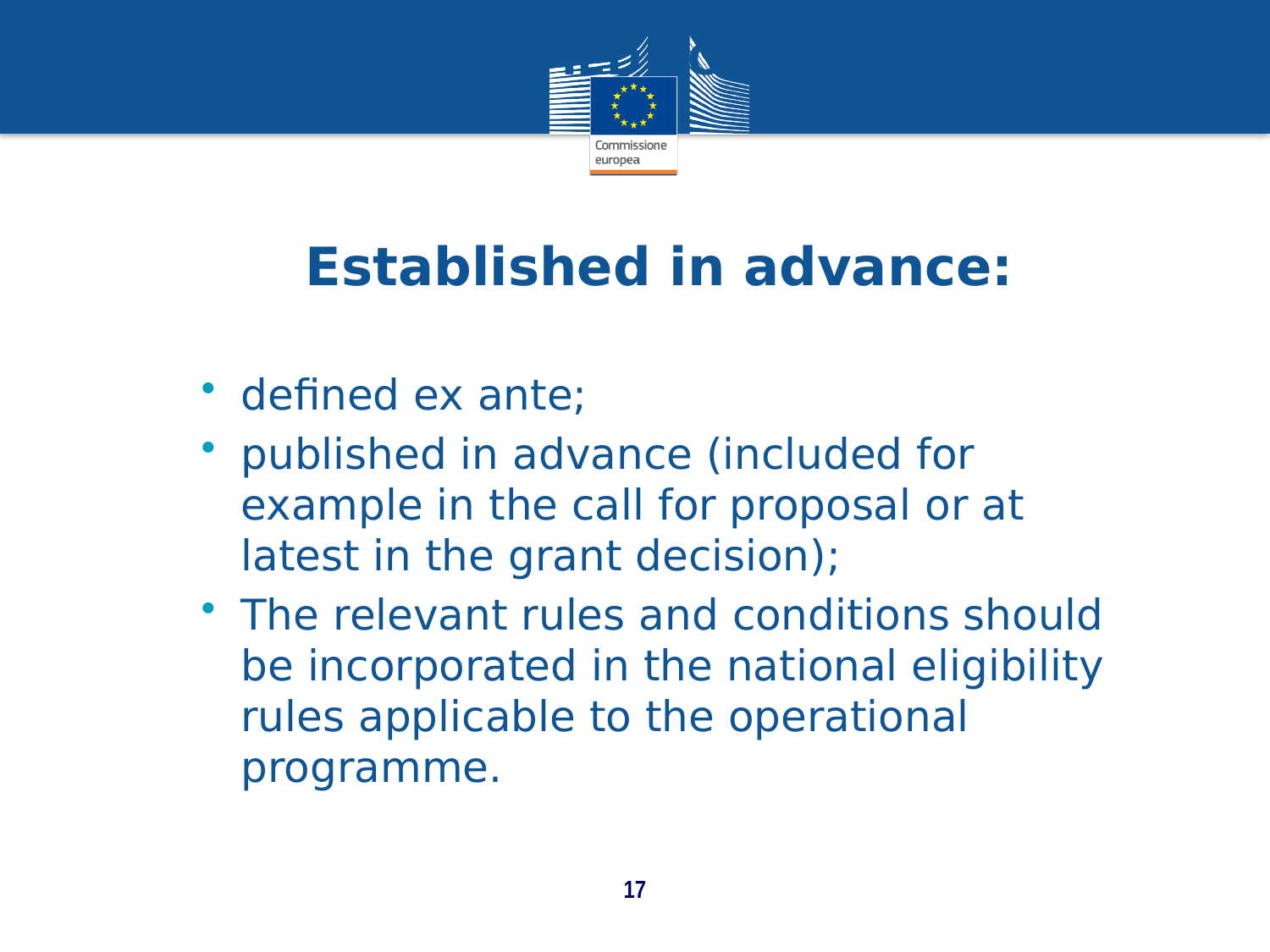

# THE AUDIT OF SIMPLIFIED COST OPTIONS

Established in advance:

defined ex ante;
published in advance (included for example in the call for proposal or at latest in the grant decision);
The relevant rules and conditions should be incorporated in the national eligibility rules applicable to the operational programme.

17